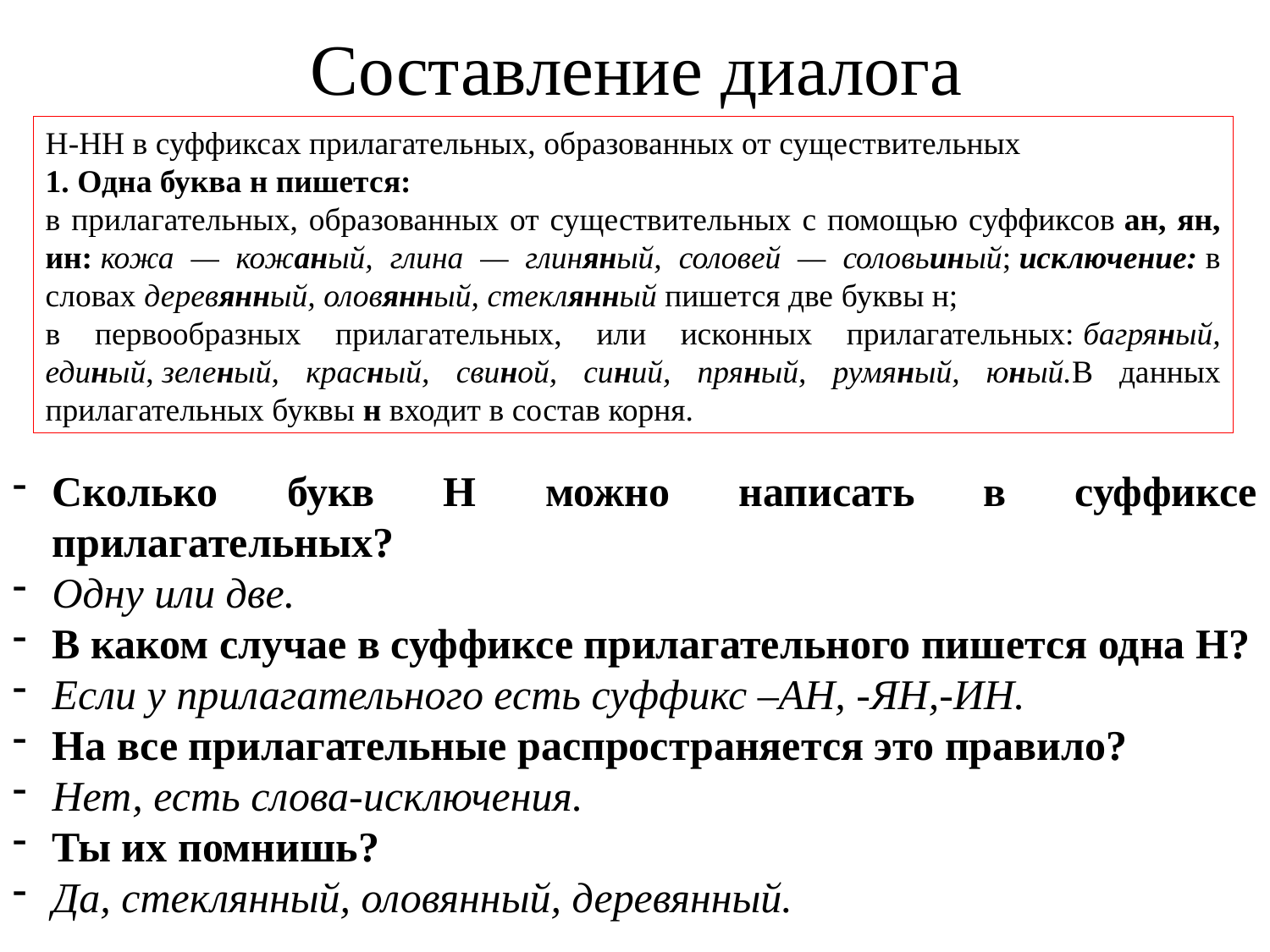

# Составление диалога
Н-НН в суффиксах прилагательных, образованных от существительных
1. Одна буква н пишется:
в прилагательных, образованных от существительных с помощью суффиксов ан, ян, ин: кожа — кожаный, глина — глиняный, соловей — соловьиный; исключение: в словах деревянный, оловянный, стеклянный пишется две буквы н;
в первообразных прилагательных, или исконных прилагательных: багряный, единый, зеленый, красный, свиной, синий, пряный, румяный, юный.В данных прилагательных буквы н входит в состав корня.
Сколько букв Н можно написать в суффиксе прилагательных?
Одну или две.
В каком случае в суффиксе прилагательного пишется одна Н?
Если у прилагательного есть суффикс –АН, -ЯН,-ИН.
На все прилагательные распространяется это правило?
Нет, есть слова-исключения.
Ты их помнишь?
Да, стеклянный, оловянный, деревянный.